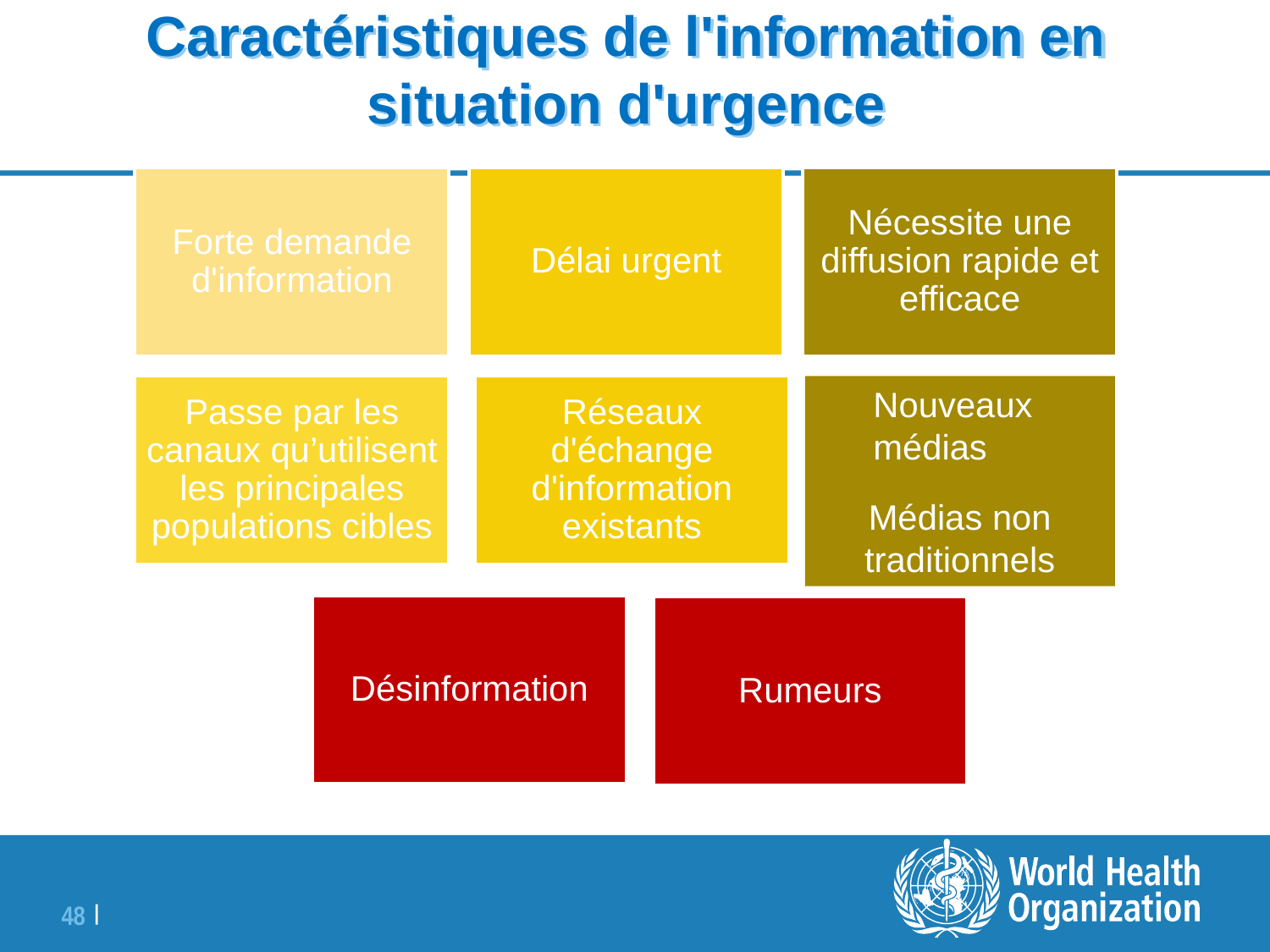

# Caractéristiques de l'information en situation d'urgence
Forte demande d'information
Délai urgent
Nécessite une diffusion rapide et efficace
Passe par les canaux qu’utilisent les principales populations cibles
Réseaux d'échange d'information existants
Rumeurs
Désinformation
Nouveaux médias
Médias non traditionnels